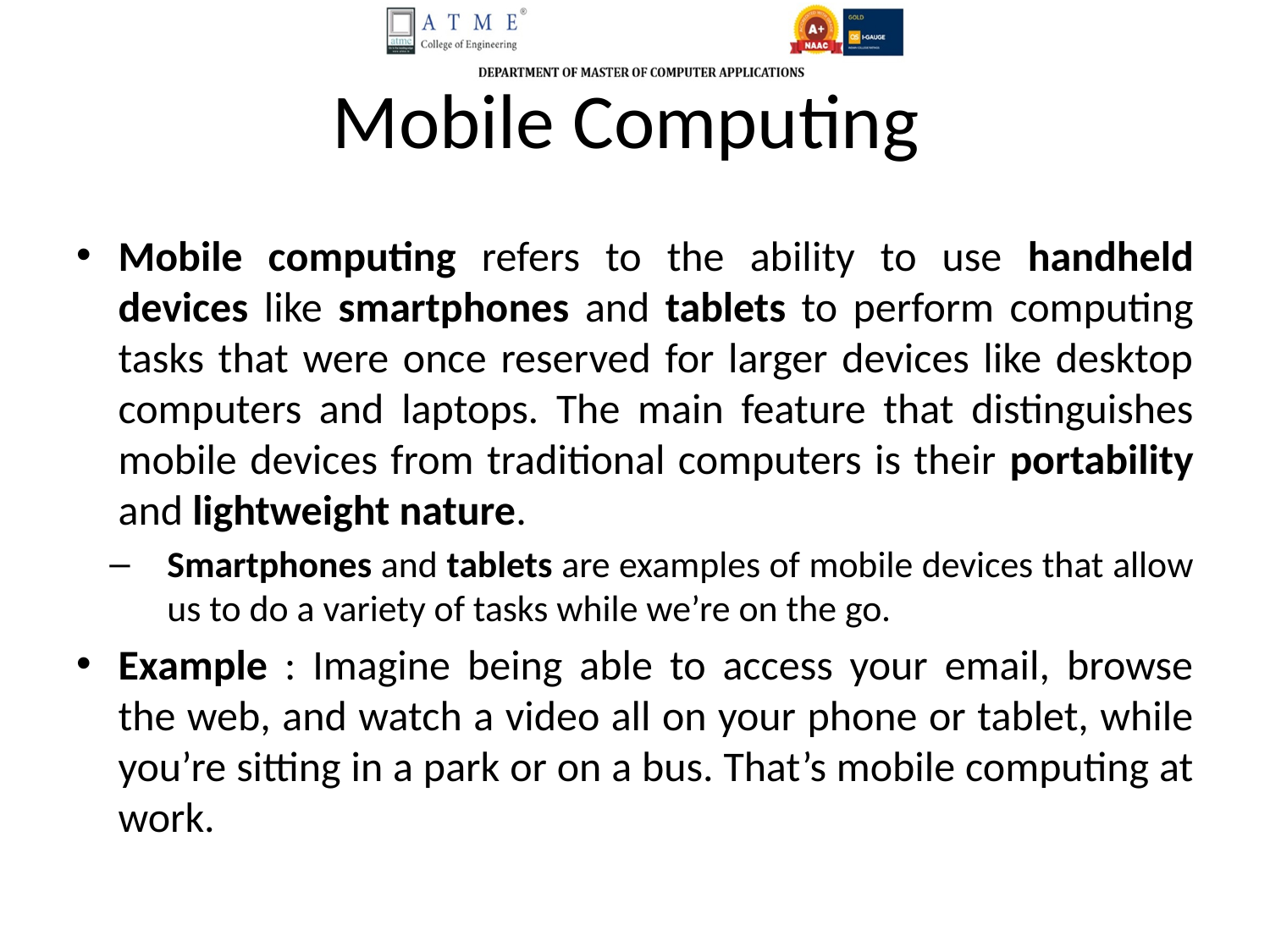

# Mobile Computing
Mobile computing refers to the ability to use handheld devices like smartphones and tablets to perform computing tasks that were once reserved for larger devices like desktop computers and laptops. The main feature that distinguishes mobile devices from traditional computers is their portability and lightweight nature.
Smartphones and tablets are examples of mobile devices that allow us to do a variety of tasks while we’re on the go.
Example : Imagine being able to access your email, browse the web, and watch a video all on your phone or tablet, while you’re sitting in a park or on a bus. That’s mobile computing at work.